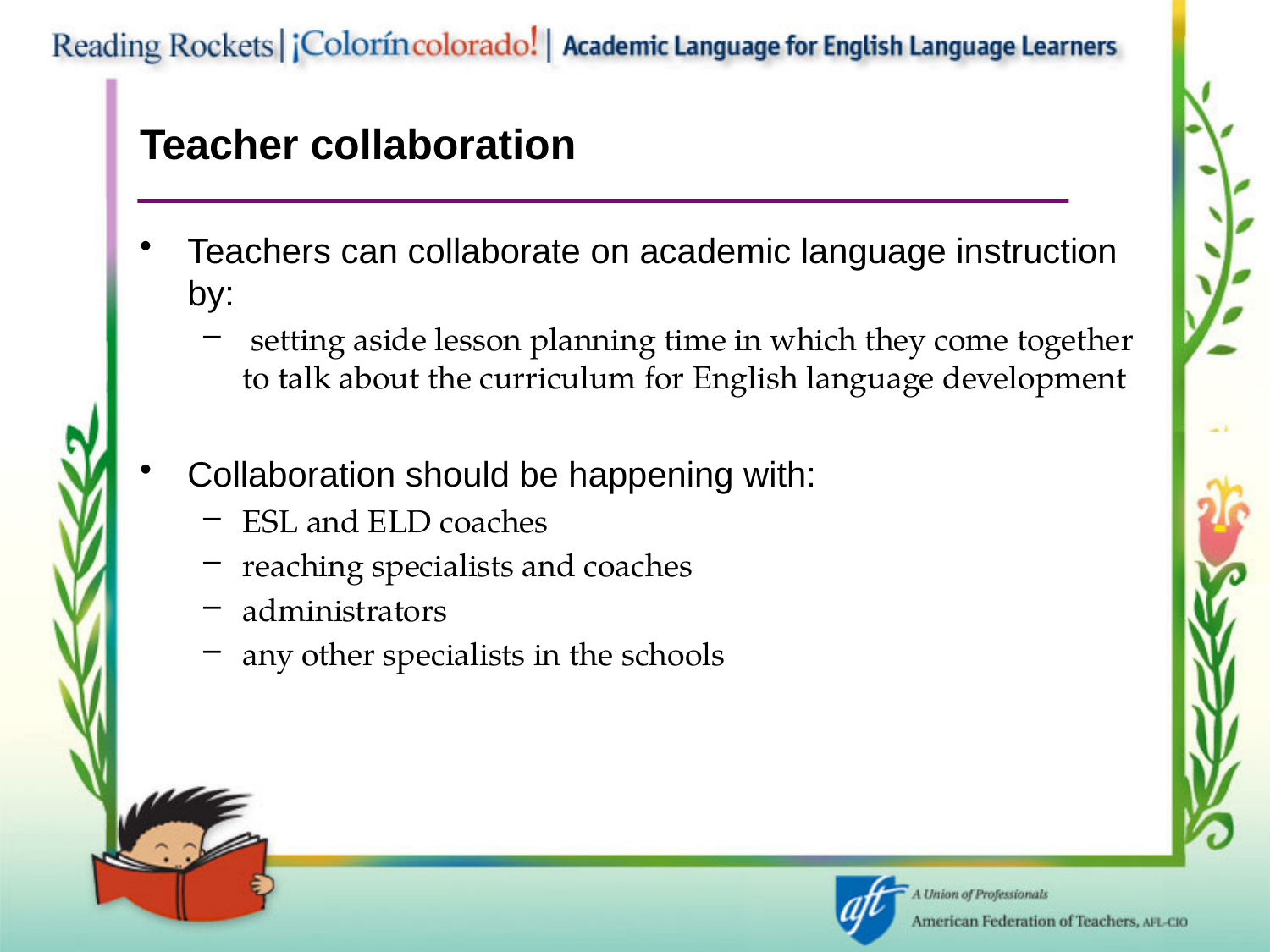

# Teacher collaboration
Teachers can collaborate on academic language instruction by:
 setting aside lesson planning time in which they come together to talk about the curriculum for English language development

Collaboration should be happening with:
ESL and ELD coaches
reaching specialists and coaches
administrators
any other specialists in the schools